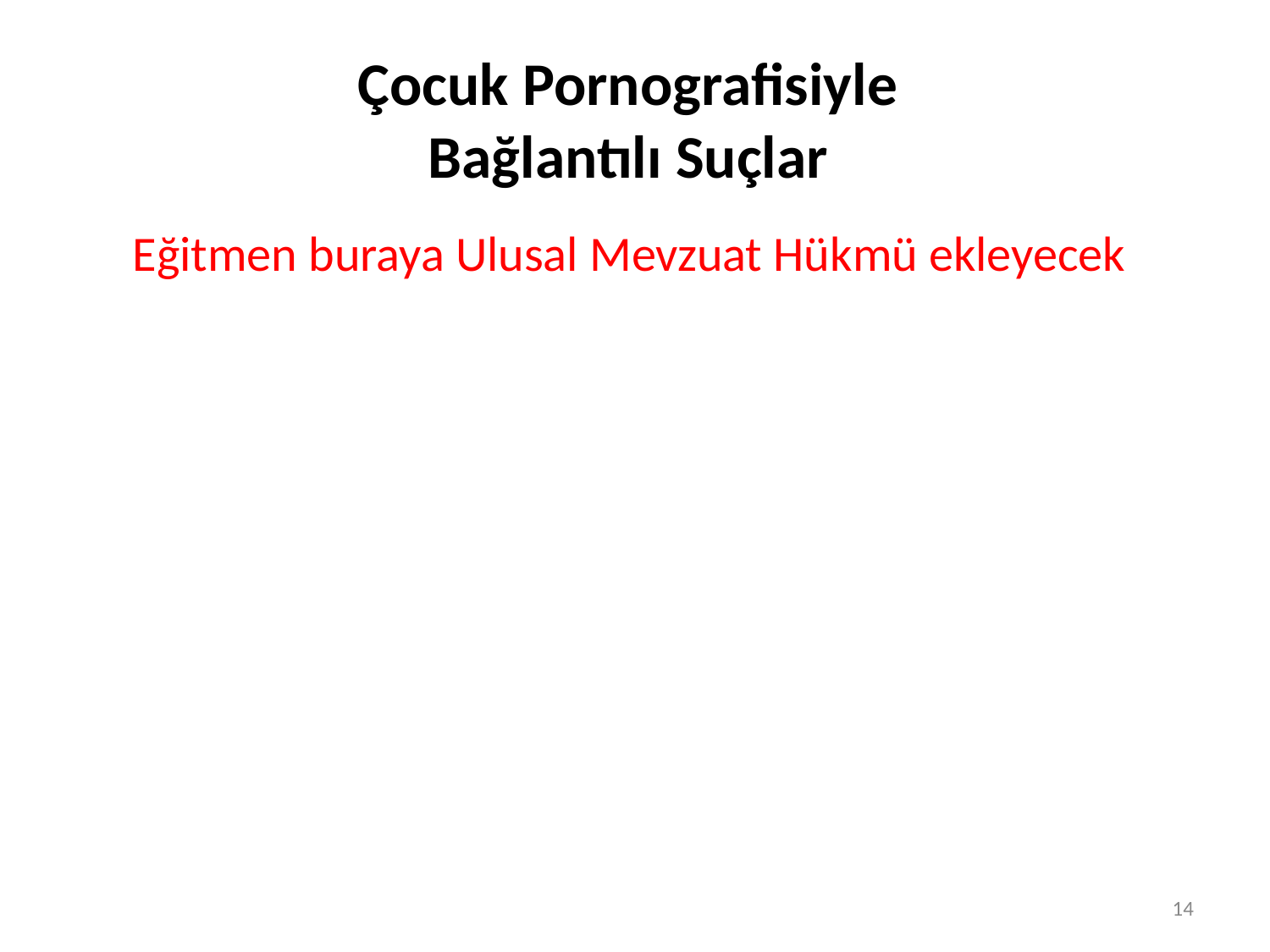

# Çocuk Pornografisiyle Bağlantılı Suçlar
Eğitmen buraya Ulusal Mevzuat Hükmü ekleyecek
14